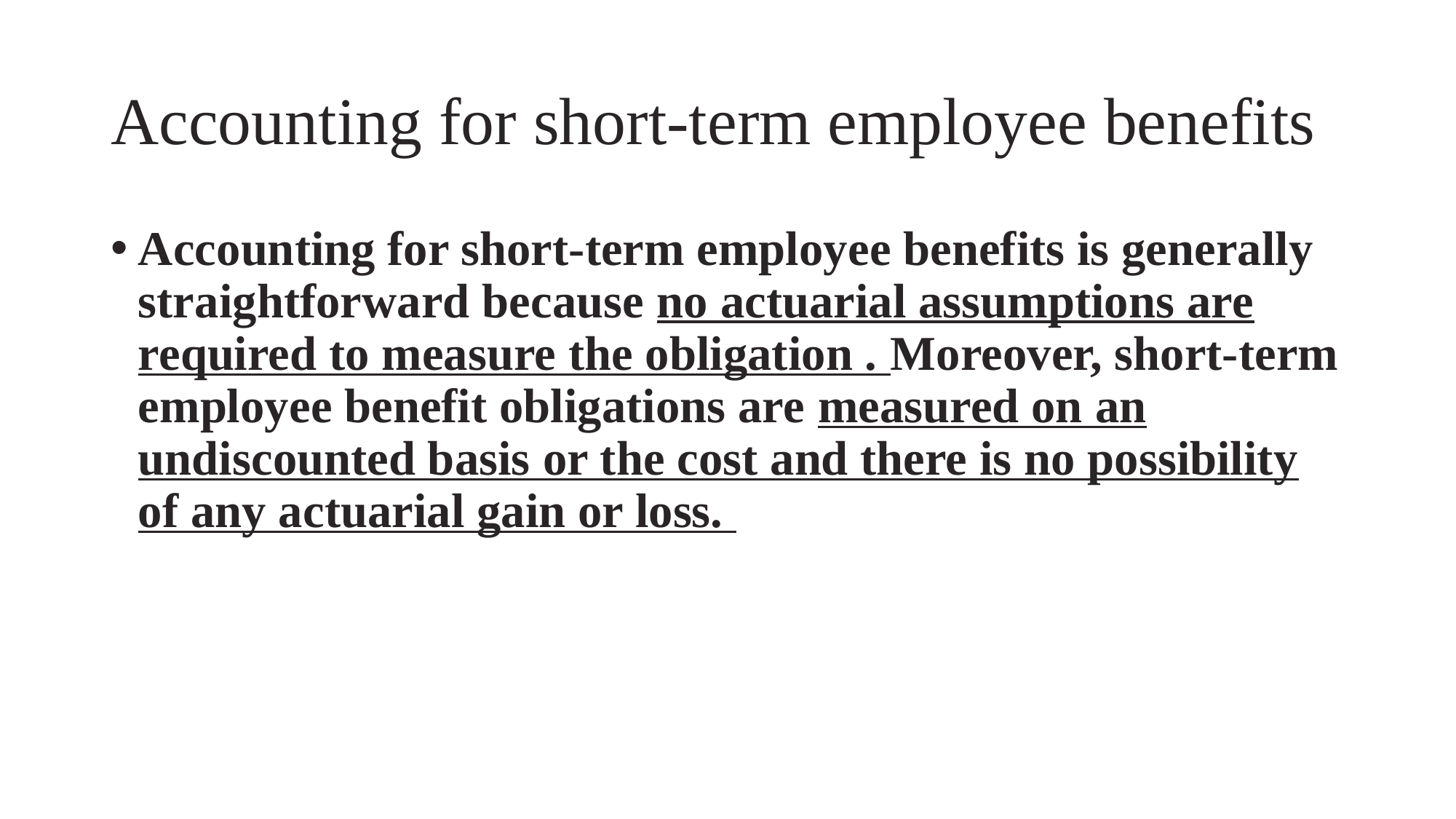

# Accounting for short-term employee benefits
Accounting for short-term employee benefits is generally straightforward because no actuarial assumptions are required to measure the obligation . Moreover, short-term employee benefit obligations are measured on an undiscounted basis or the cost and there is no possibility of any actuarial gain or loss.